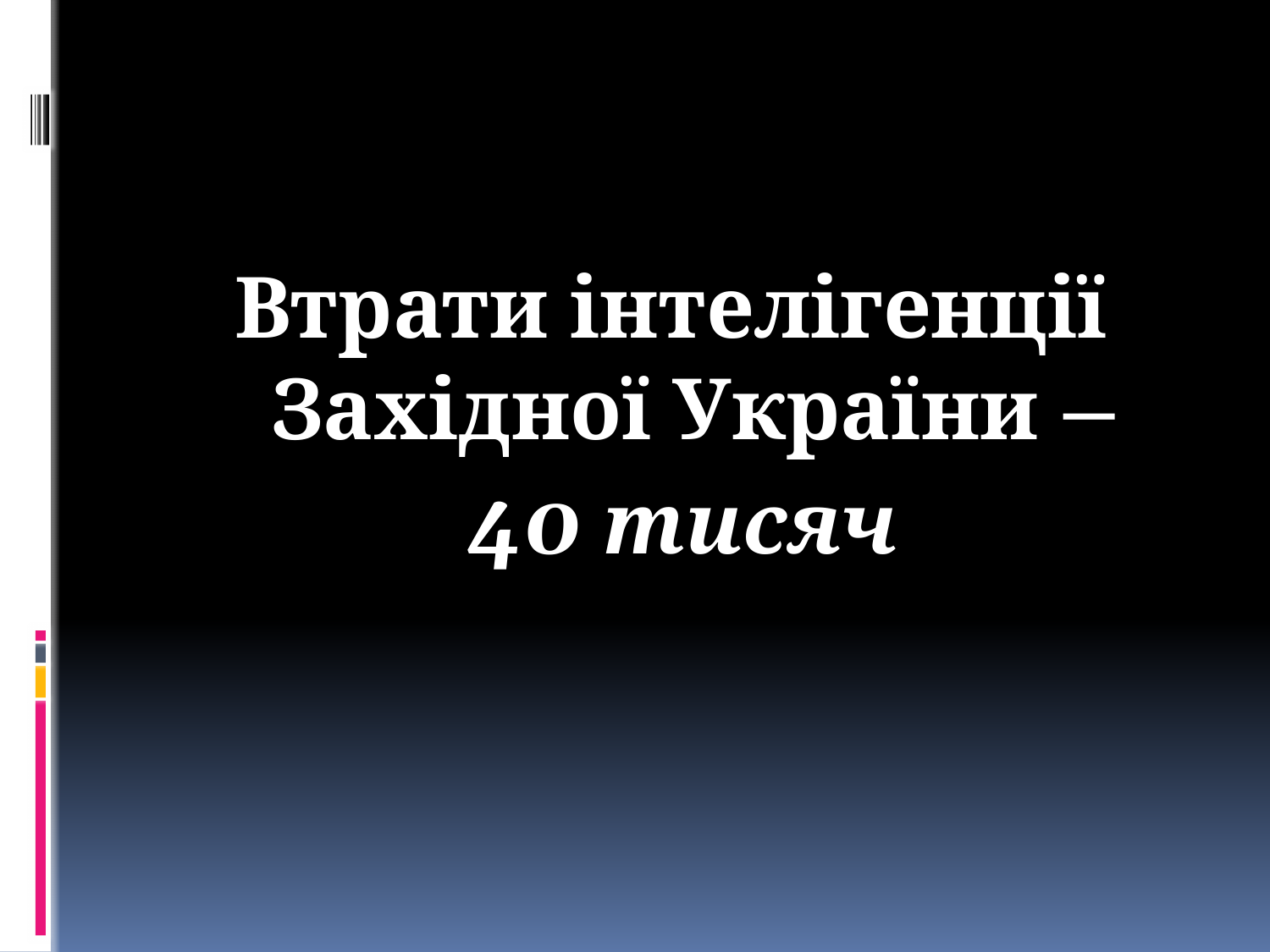

#
Втрати інтелігенції Західної України –
 40 тисяч